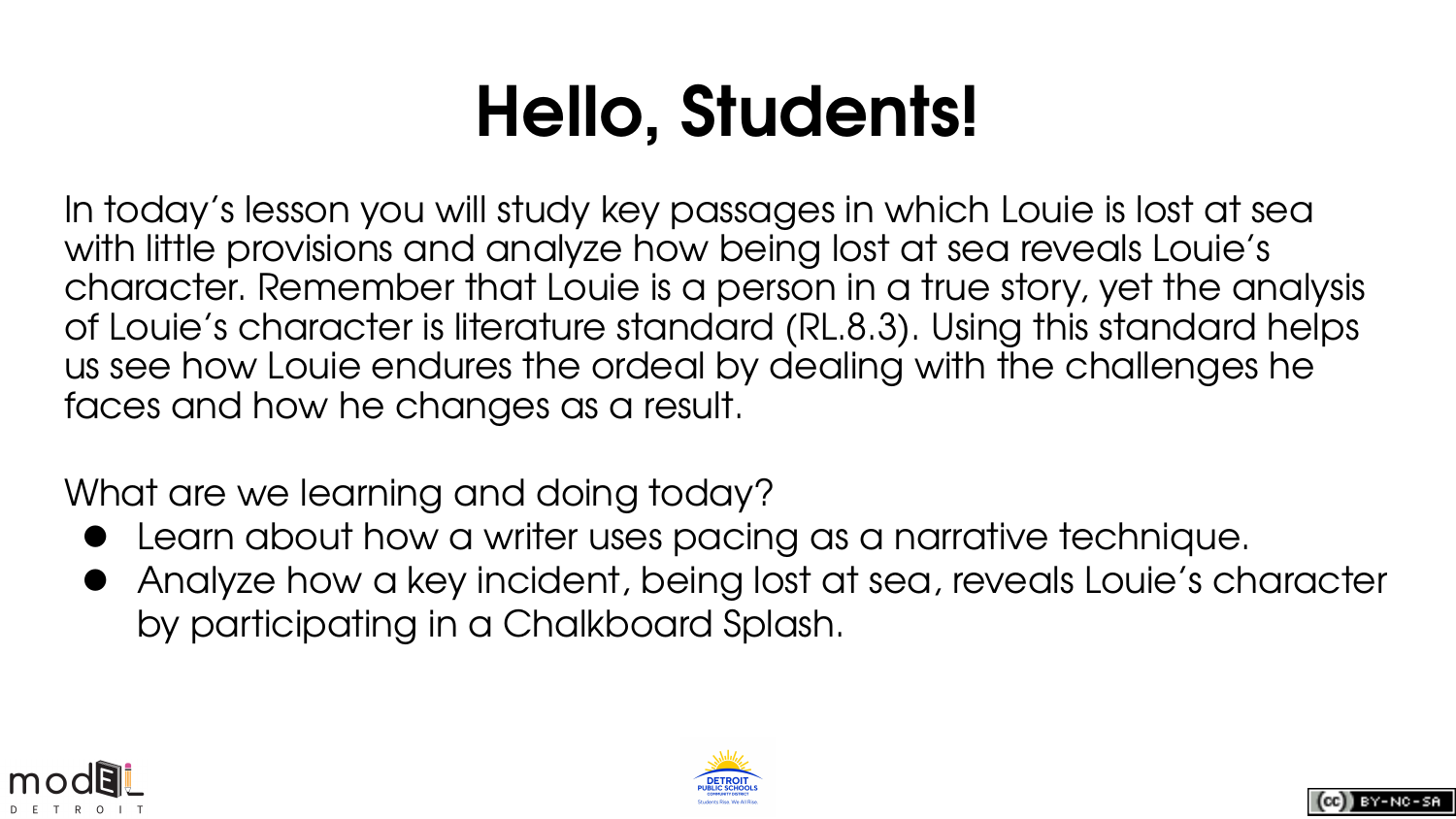

Hello, Students!
In today’s lesson you will study key passages in which Louie is lost at sea with little provisions and analyze how being lost at sea reveals Louie’s character. Remember that Louie is a person in a true story, yet the analysis of Louie’s character is literature standard (RL.8.3). Using this standard helps us see how Louie endures the ordeal by dealing with the challenges he faces and how he changes as a result.

What are we learning and doing today?
Learn about how a writer uses pacing as a narrative technique.
Analyze how a key incident, being lost at sea, reveals Louie’s character by participating in a Chalkboard Splash.